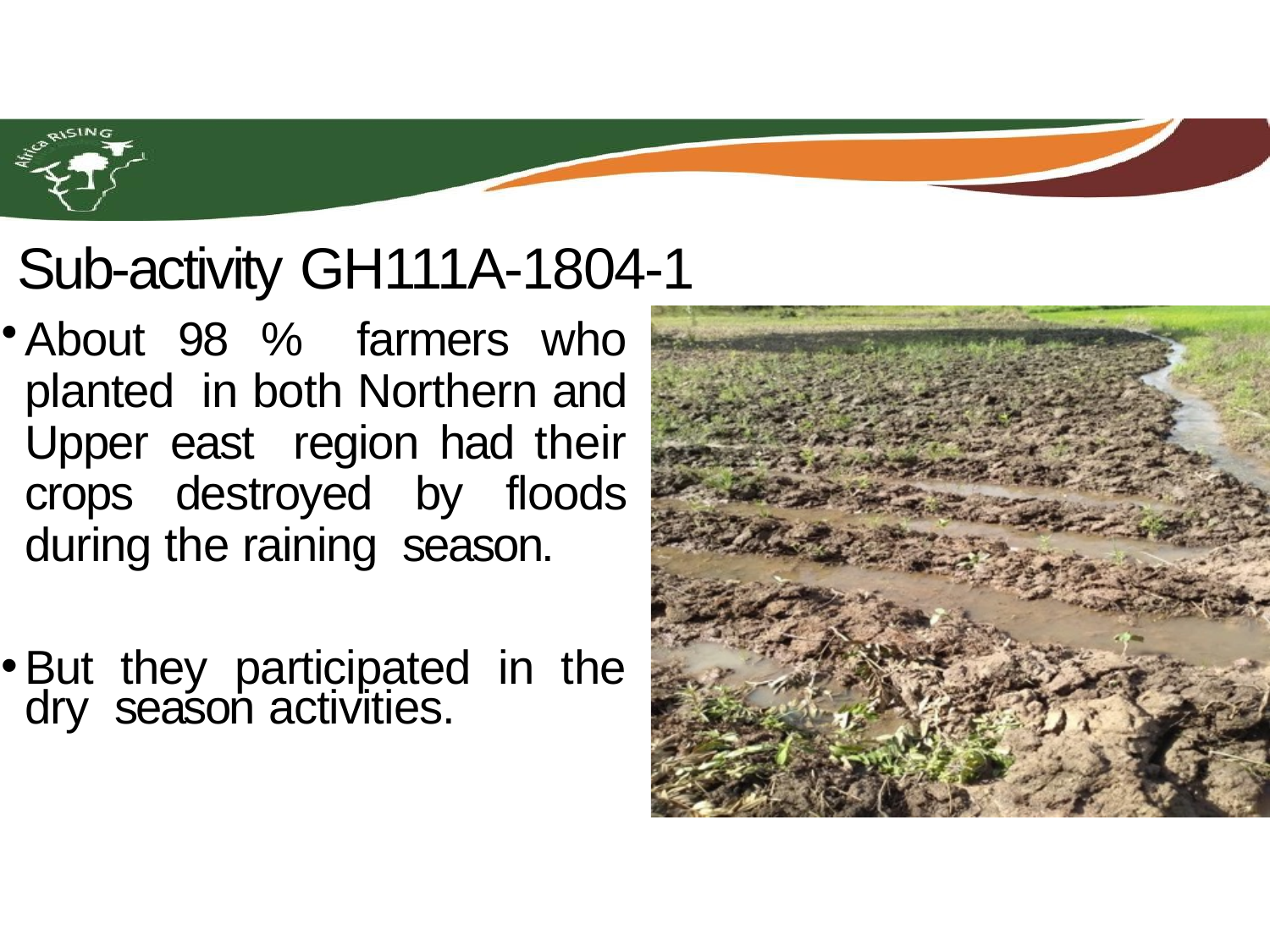

# Sub-activity GH111A-1804-1

About 98 %  farmers who planted  in both Northern and Upper east  region had their crops destroyed by floods during the raining  season.

But they participated in the dry  season activities.